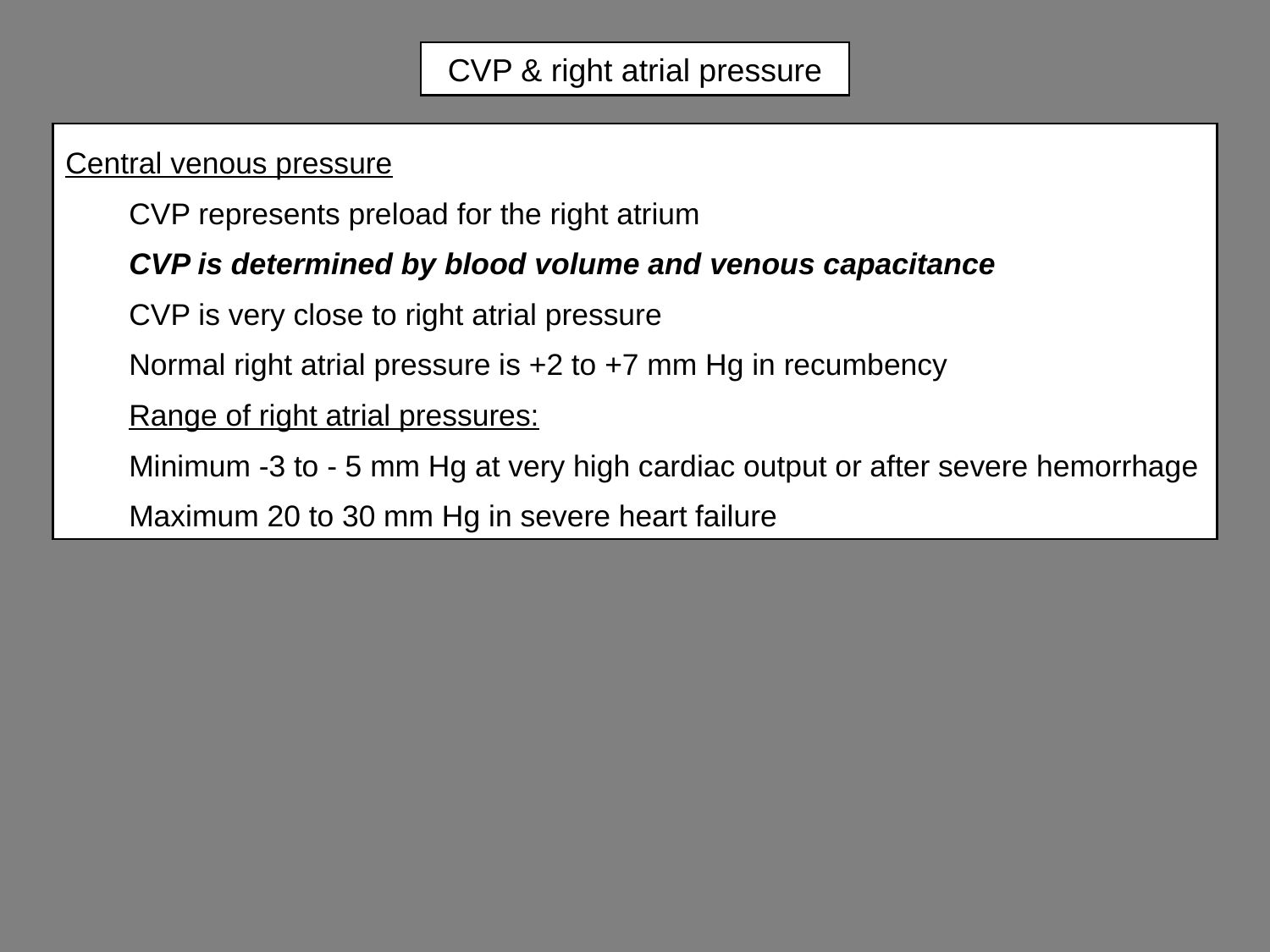

# CVP & right atrial pressure
Central venous pressure
CVP represents preload for the right atrium
CVP is determined by blood volume and venous capacitance
CVP is very close to right atrial pressure
Normal right atrial pressure is +2 to +7 mm Hg in recumbency
Range of right atrial pressures:
Minimum -3 to - 5 mm Hg at very high cardiac output or after severe hemorrhage
Maximum 20 to 30 mm Hg in severe heart failure